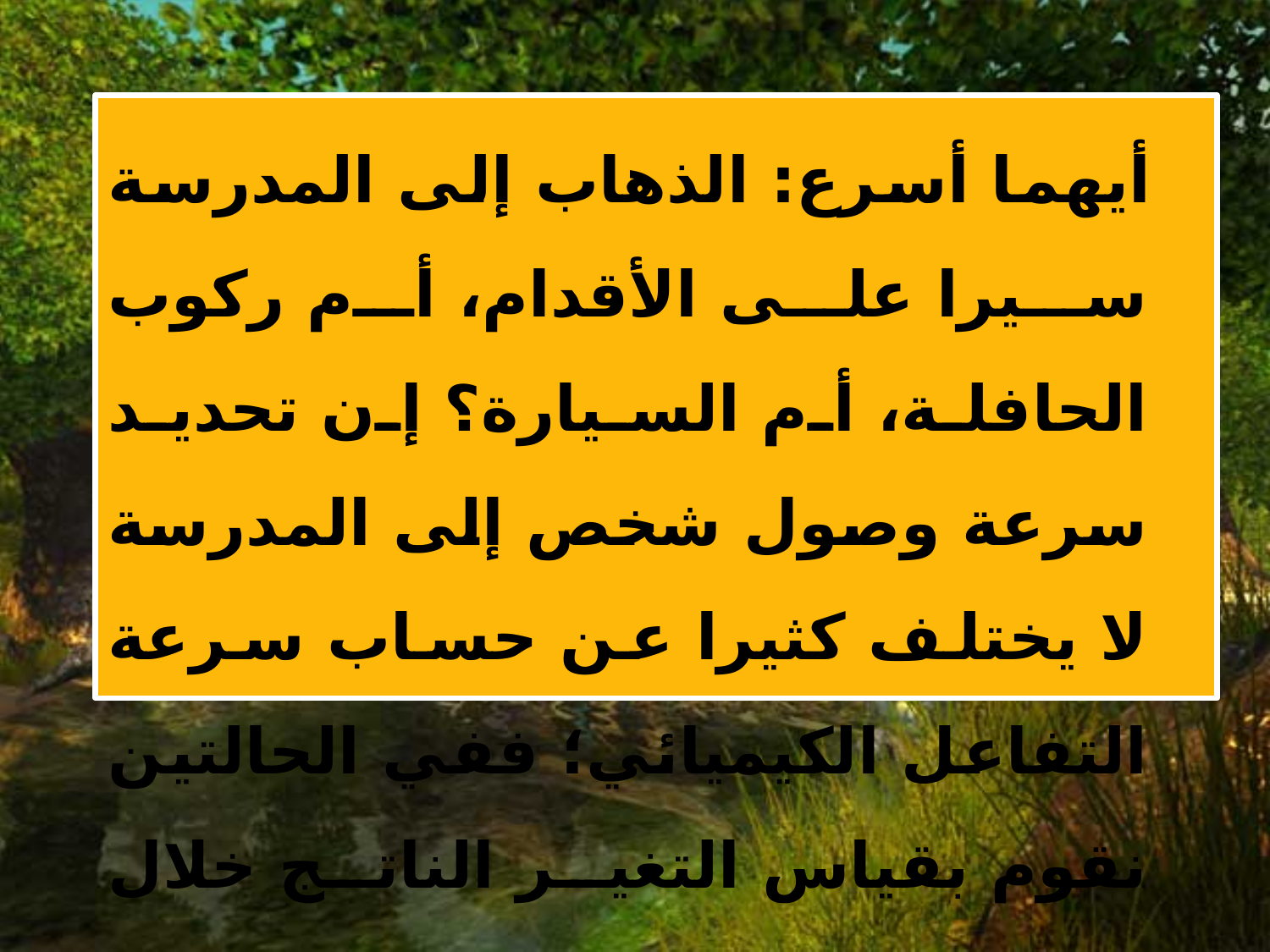

أيهما أسرع: الذهاب إلى المدرسة سيرا على الأقدام، أم ركوب الحافلة، أم السيارة؟ إن تحديد سرعة وصول شخص إلى المدرسة لا يختلف كثيرا عن حساب سرعة التفاعل الكيميائي؛ ففي الحالتين نقوم بقياس التغير الناتج خلال الزمن.